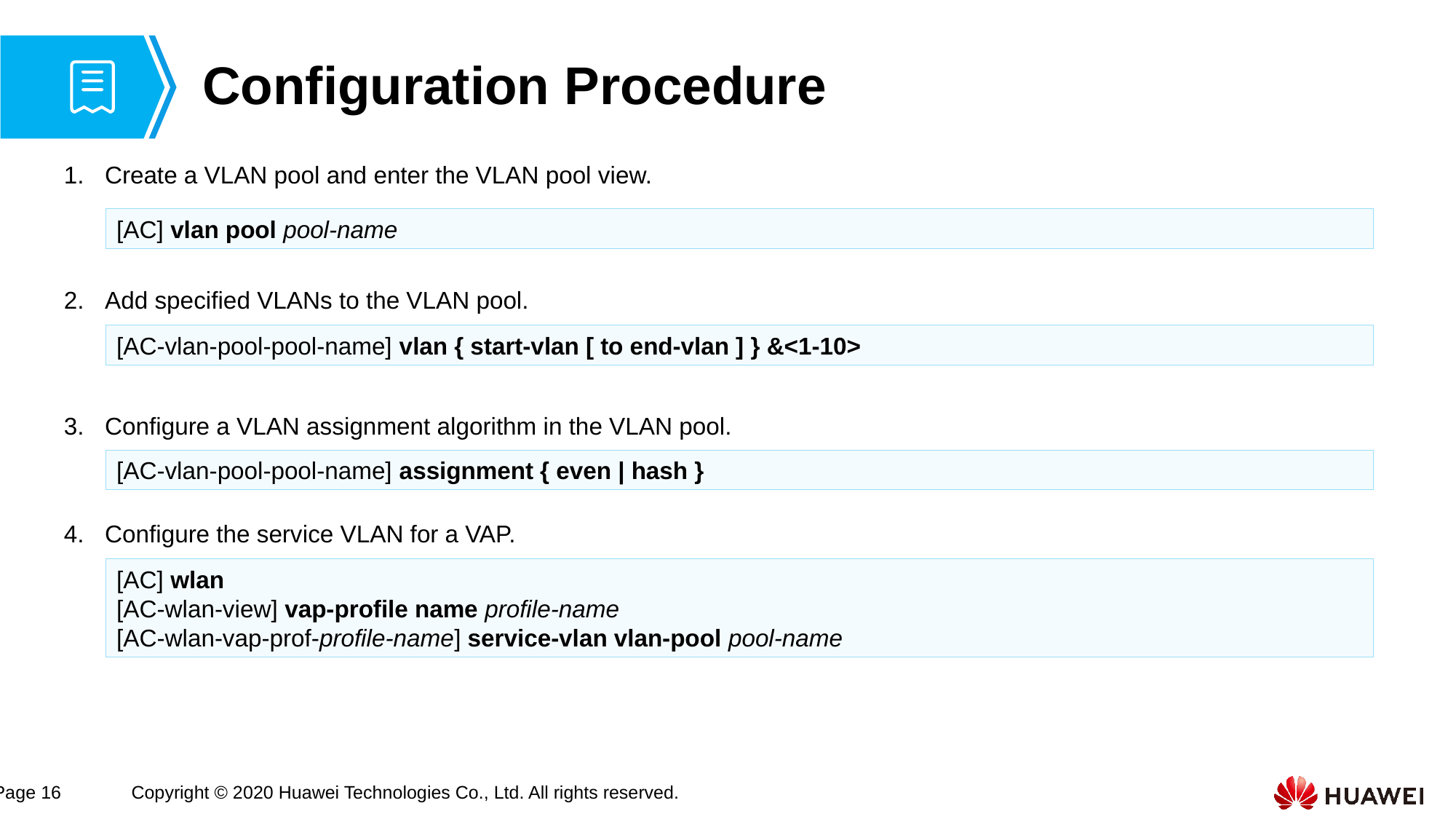

# Configuration Procedure
Create a VLAN pool and enter the VLAN pool view.
[AC] vlan pool pool-name
Add specified VLANs to the VLAN pool.
[AC-vlan-pool-pool-name] vlan { start-vlan [ to end-vlan ] } &<1-10>
Configure a VLAN assignment algorithm in the VLAN pool.
[AC-vlan-pool-pool-name] assignment { even | hash }
Configure the service VLAN for a VAP.
[AC] wlan
[AC-wlan-view] vap-profile name profile-name
[AC-wlan-vap-prof-profile-name] service-vlan vlan-pool pool-name